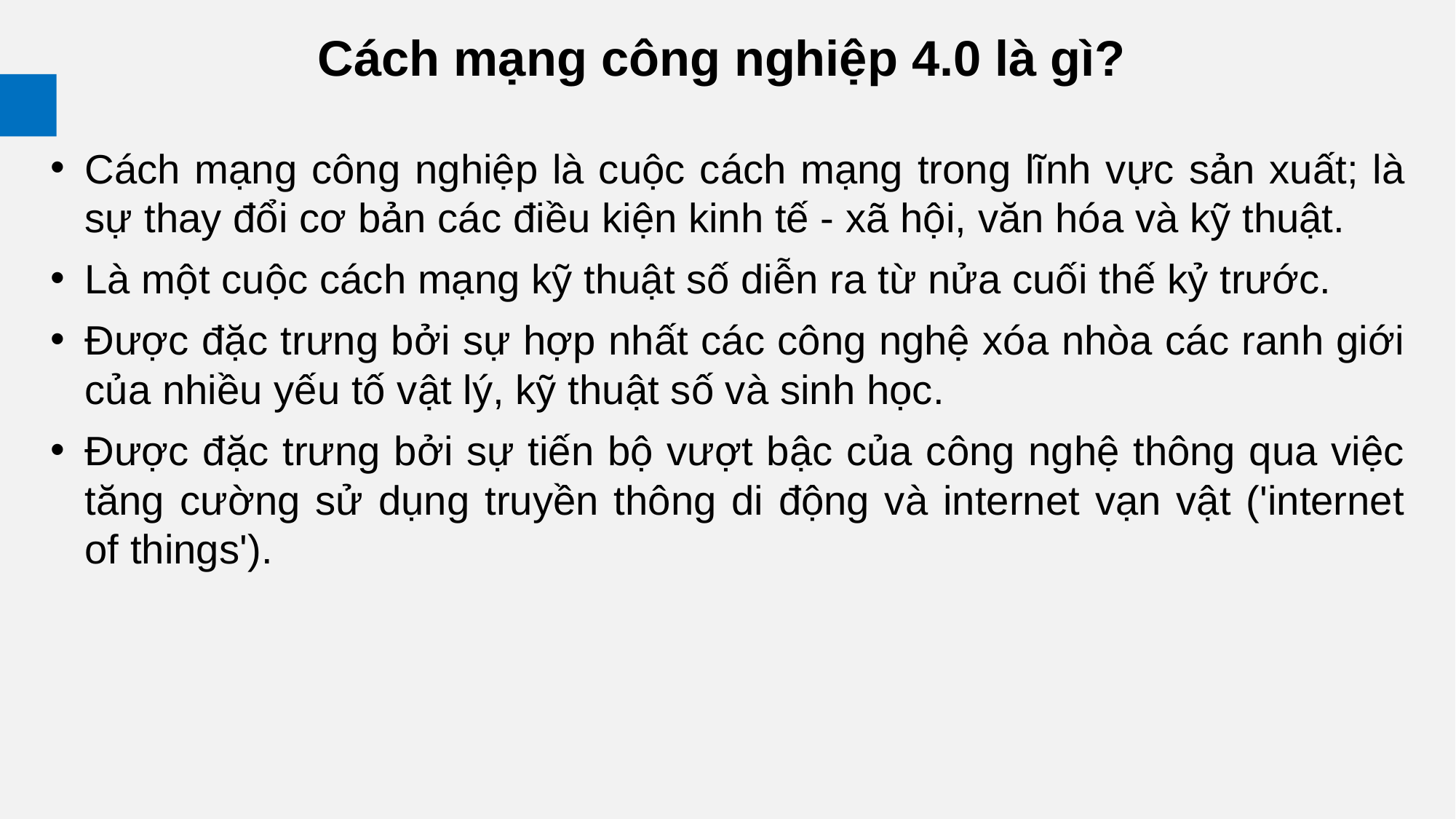

# Cách mạng công nghiệp 4.0 là gì?

Cách mạng công nghiệp là cuộc cách mạng trong lĩnh vực sản xuất; là sự thay đổi cơ bản các điều kiện kinh tế - xã hội, văn hóa và kỹ thuật.
Là một cuộc cách mạng kỹ thuật số diễn ra từ nửa cuối thế kỷ trước.
Được đặc trưng bởi sự hợp nhất các công nghệ xóa nhòa các ranh giới của nhiều yếu tố vật lý, kỹ thuật số và sinh học.
Được đặc trưng bởi sự tiến bộ vượt bậc của công nghệ thông qua việc tăng cường sử dụng truyền thông di động và internet vạn vật ('internet of things').